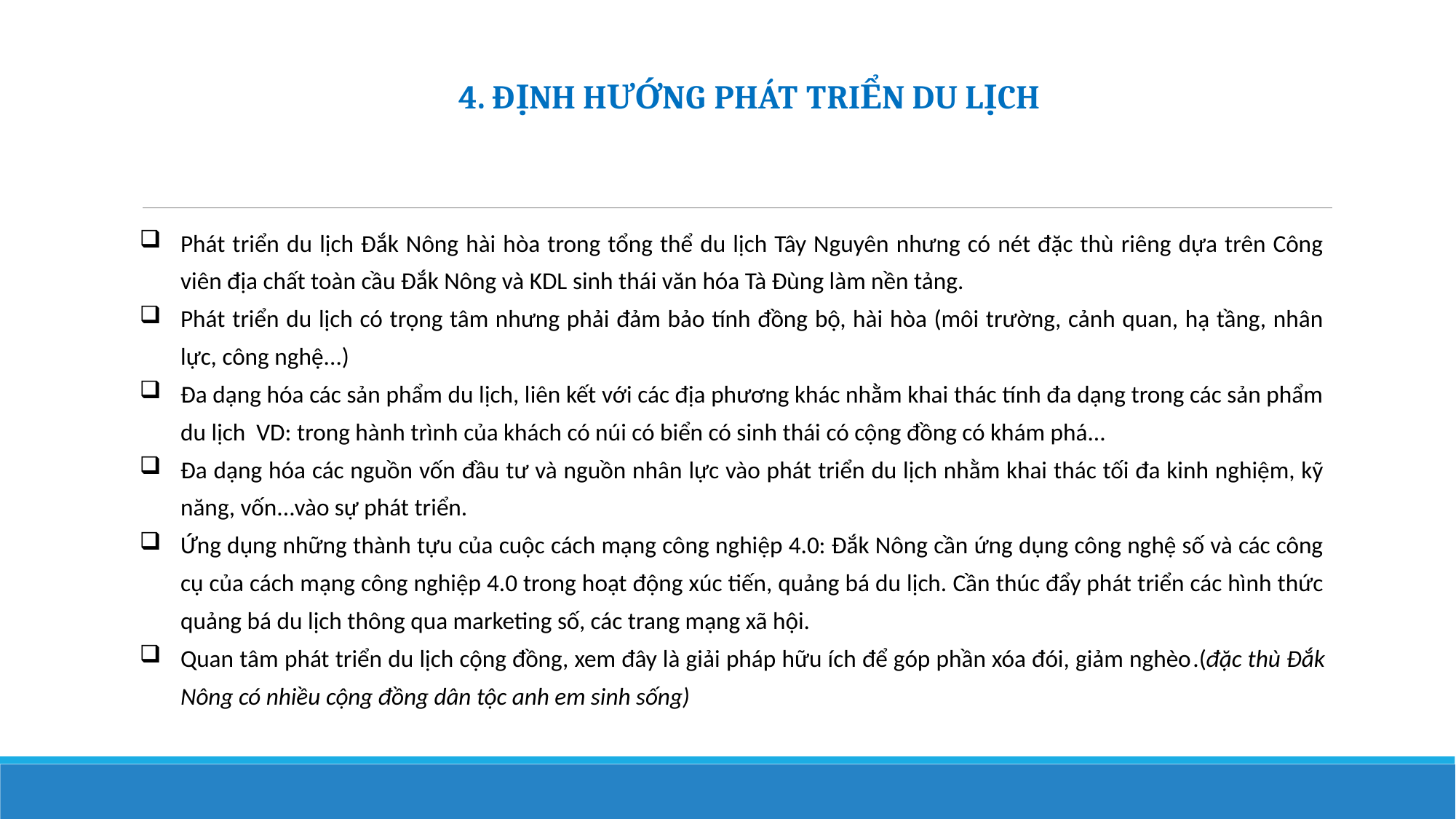

4. ĐỊNH HƯỚNG PHÁT TRIỂN DU LỊCH

Phát triển du lịch Đắk Nông hài hòa trong tổng thể du lịch Tây Nguyên nhưng có nét đặc thù riêng dựa trên Công viên địa chất toàn cầu Đắk Nông và KDL sinh thái văn hóa Tà Đùng làm nền tảng.
Phát triển du lịch có trọng tâm nhưng phải đảm bảo tính đồng bộ, hài hòa (môi trường, cảnh quan, hạ tầng, nhân lực, công nghệ...)
Đa dạng hóa các sản phẩm du lịch, liên kết với các địa phương khác nhằm khai thác tính đa dạng trong các sản phẩm du lịch  VD: trong hành trình của khách có núi có biển có sinh thái có cộng đồng có khám phá...
Đa dạng hóa các nguồn vốn đầu tư và nguồn nhân lực vào phát triển du lịch nhằm khai thác tối đa kinh nghiệm, kỹ năng, vốn...vào sự phát triển.
Ứng dụng những thành tựu của cuộc cách mạng công nghiệp 4.0: Đắk Nông cần ứng dụng công nghệ số và các công cụ của cách mạng công nghiệp 4.0 trong hoạt động xúc tiến, quảng bá du lịch. Cần thúc đẩy phát triển các hình thức quảng bá du lịch thông qua marketing số, các trang mạng xã hội.
Quan tâm phát triển du lịch cộng đồng, xem đây là giải pháp hữu ích để góp phần xóa đói, giảm nghèo.(đặc thù Đắk Nông có nhiều cộng đồng dân tộc anh em sinh sống)